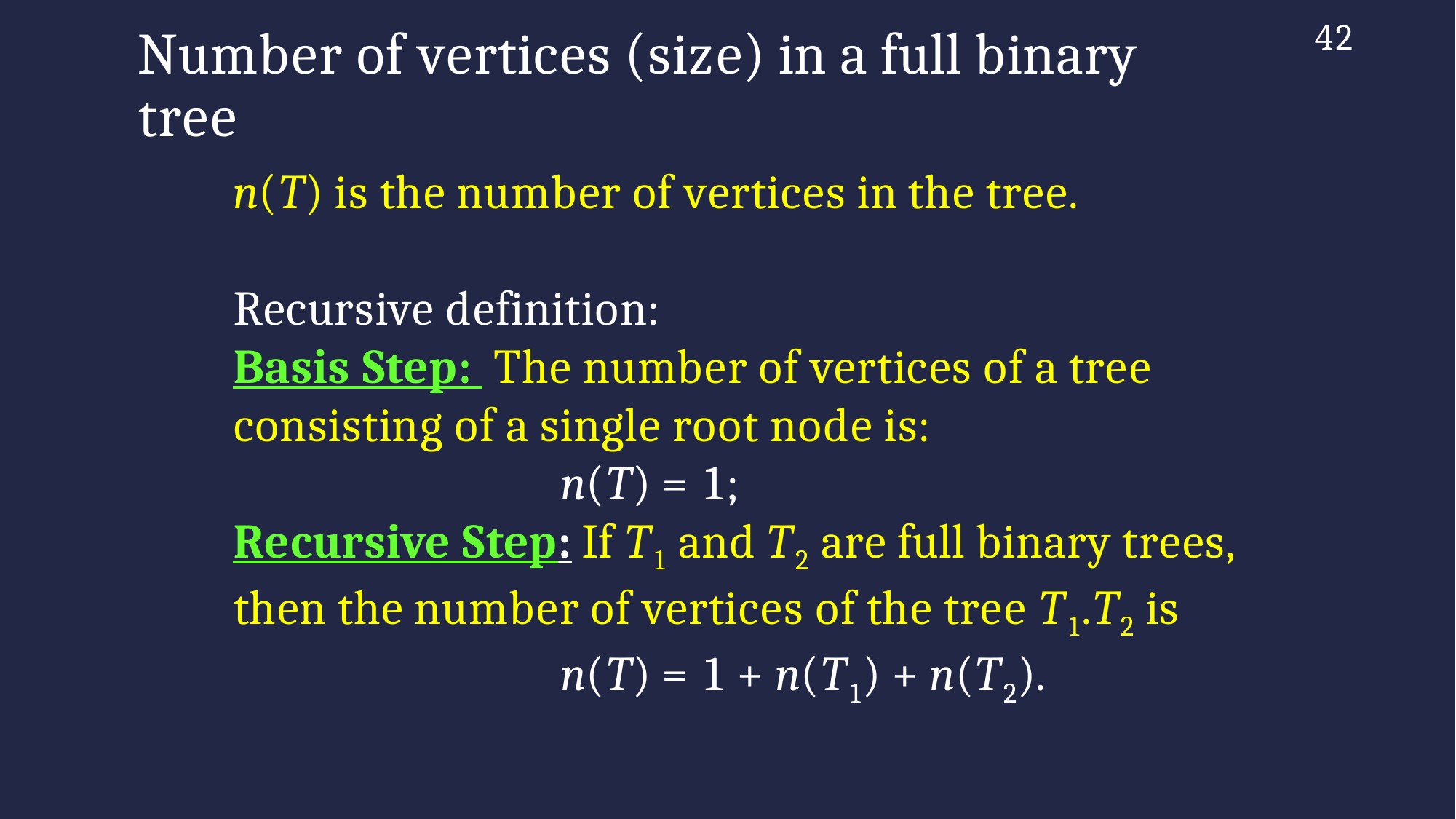

42
# Number of vertices (size) in a full binary tree
n(T) is the number of vertices in the tree.

Recursive definition:
Basis Step:  The number of vertices of a tree consisting of a single root node is:
			n(T) = 1;
Recursive Step: If T1 and T2 are full binary trees, then the number of vertices of the tree T1.T2 is
			n(T) = 1 + n(T1) + n(T2).